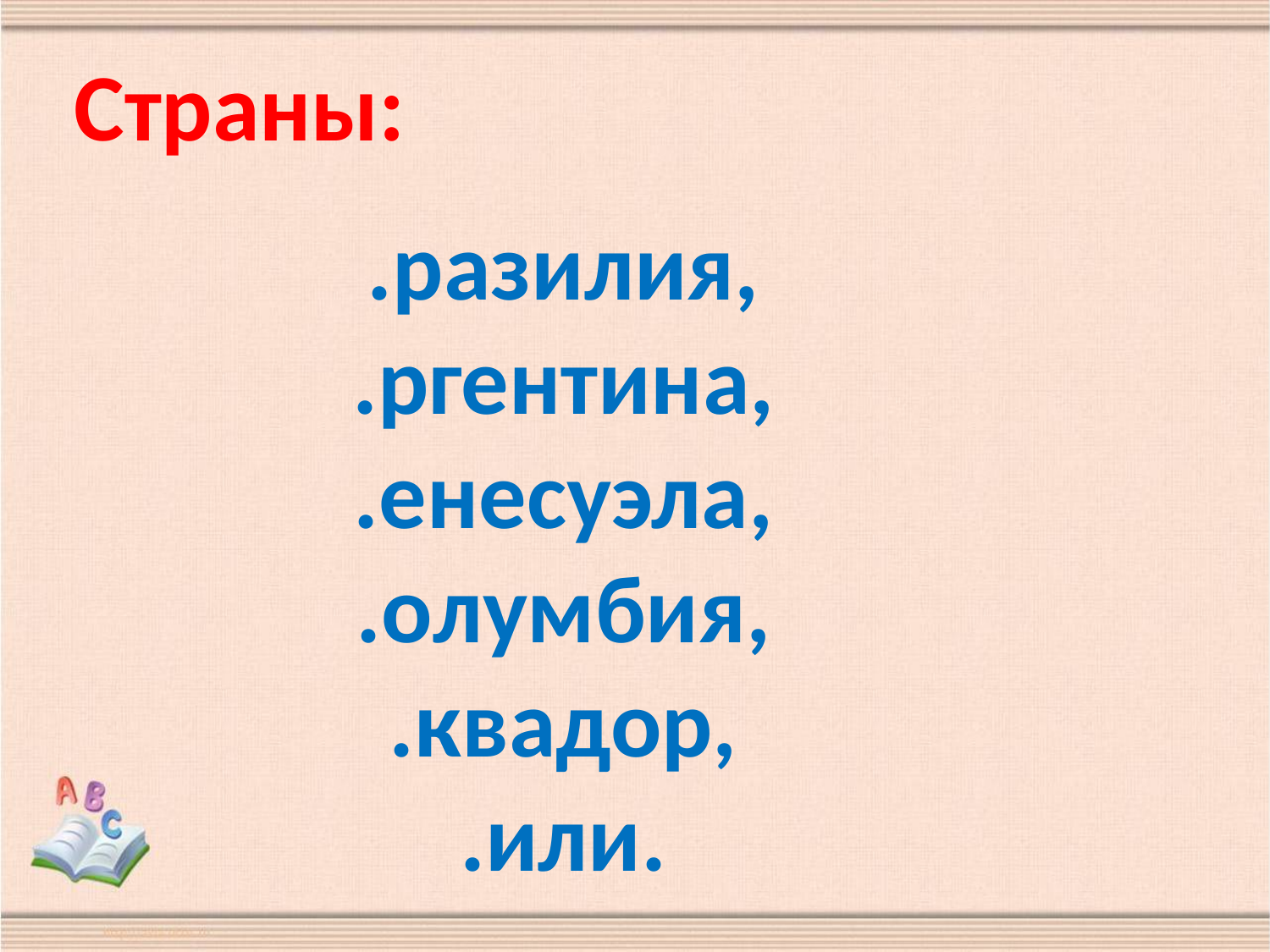

#
Страны:

.разилия,
.ргентина,
.енесуэла,
.олумбия,
.квадор,
.или.